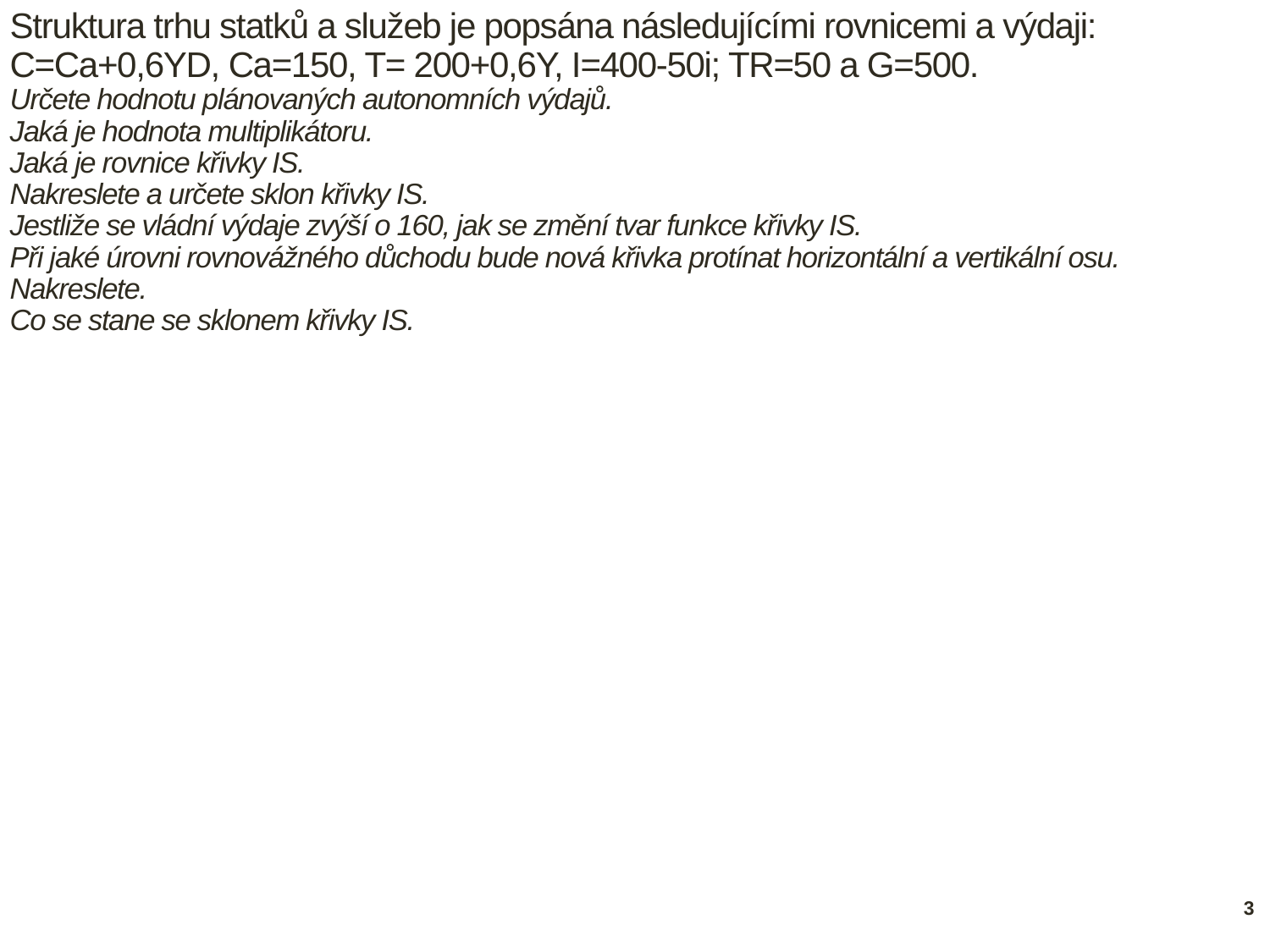

Struktura trhu statků a služeb je popsána následujícími rovnicemi a výdaji:  C=Ca+0,6YD, Ca=150, T= 200+0,6Y, I=400-50i; TR=50 a G=500.
Určete hodnotu plánovaných autonomních výdajů.
Jaká je hodnota multiplikátoru.
Jaká je rovnice křivky IS.
Nakreslete a určete sklon křivky IS.
Jestliže se vládní výdaje zvýší o 160, jak se změní tvar funkce křivky IS.
Při jaké úrovni rovnovážného důchodu bude nová křivka protínat horizontální a vertikální osu. Nakreslete.
Co se stane se sklonem křivky IS.
3